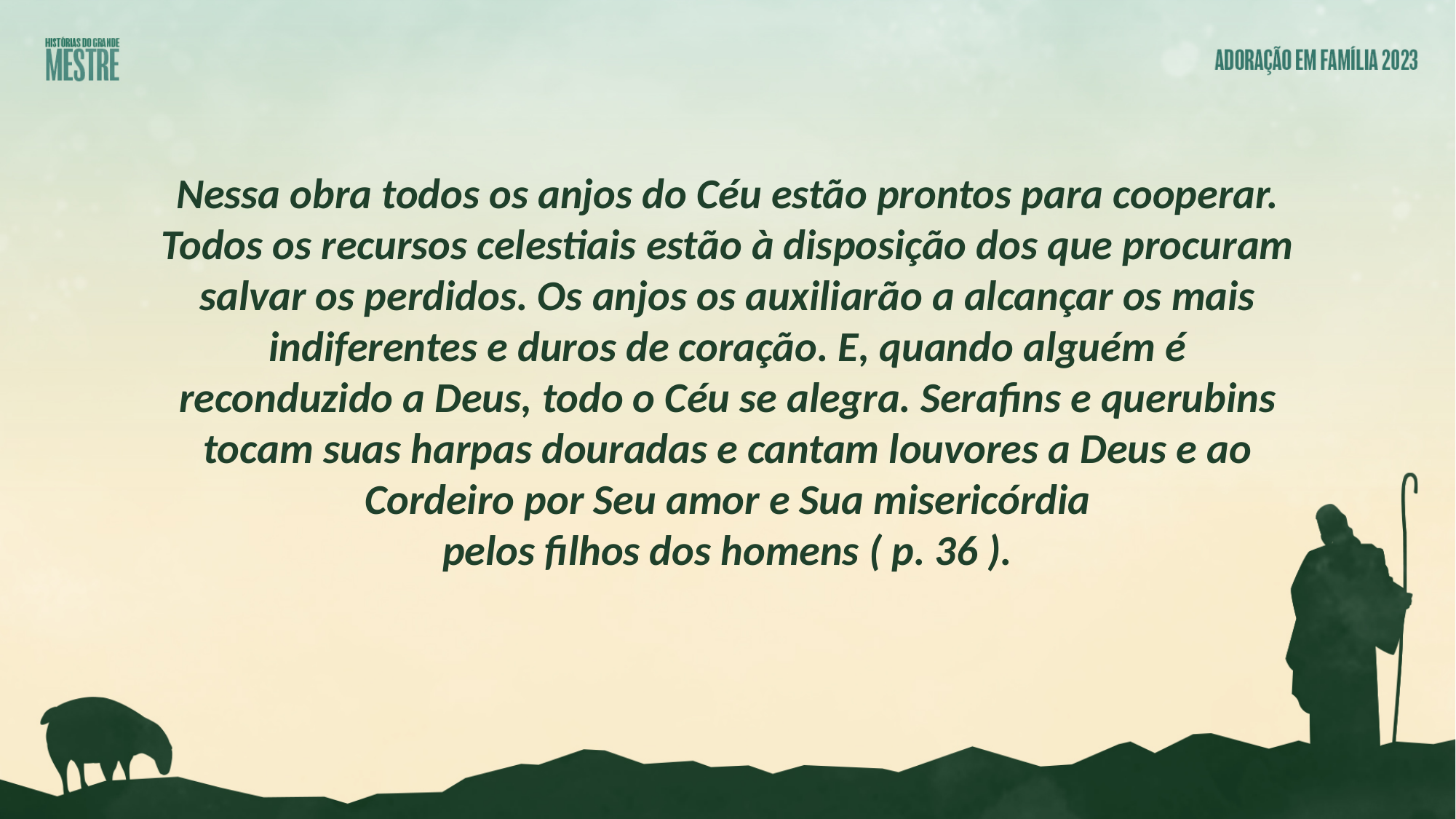

Nessa obra todos os anjos do Céu estão prontos para cooperar. Todos os recursos celestiais estão à disposição dos que procuram salvar os perdidos. Os anjos os auxiliarão a alcançar os mais indiferentes e duros de coração. E, quando alguém é
reconduzido a Deus, todo o Céu se alegra. Serafins e querubins tocam suas harpas douradas e cantam louvores a Deus e ao Cordeiro por Seu amor e Sua misericórdia
pelos filhos dos homens ( p. 36 ).